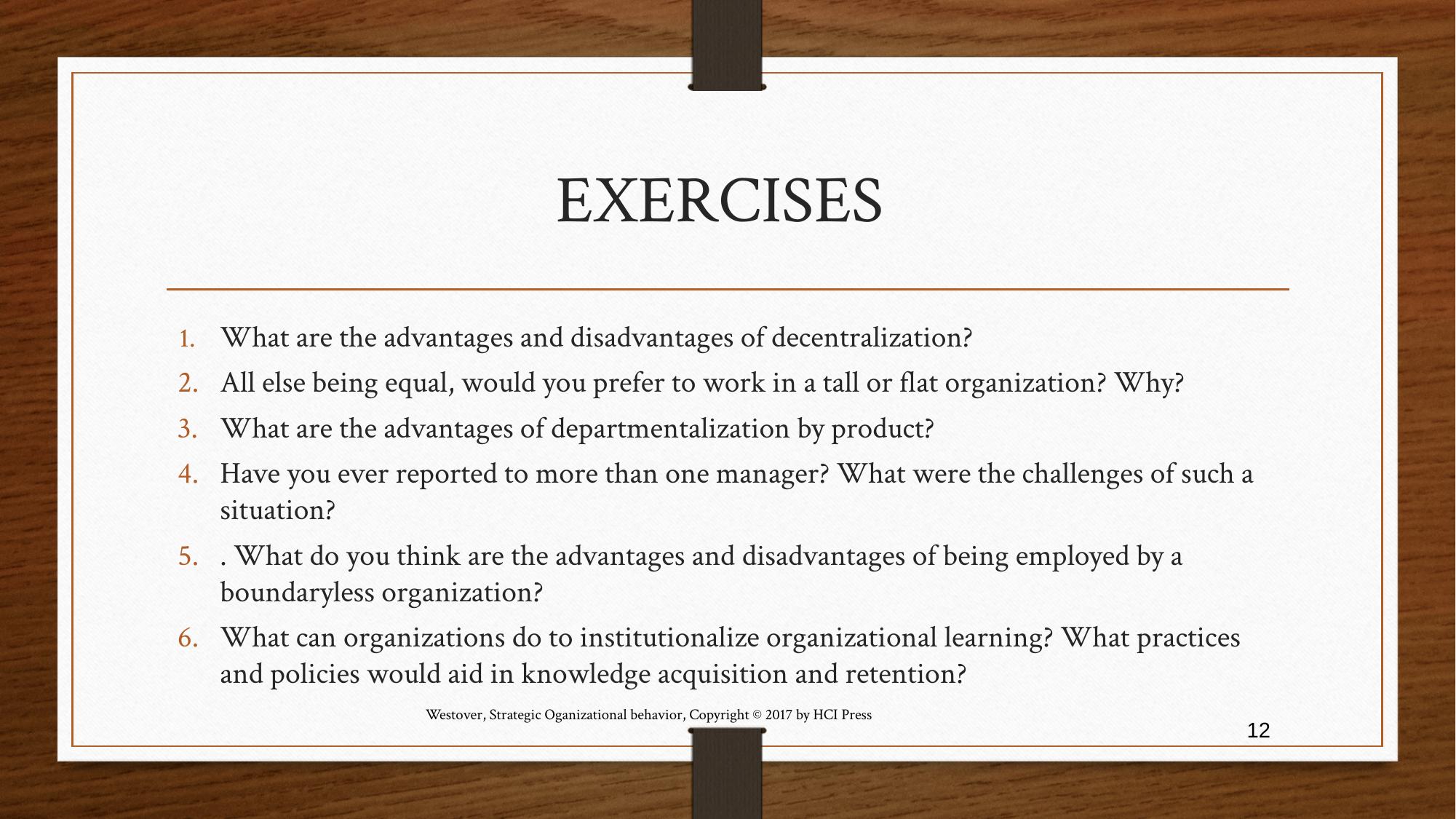

# EXERCISES
What are the advantages and disadvantages of decentralization?
All else being equal, would you prefer to work in a tall or flat organization? Why?
What are the advantages of departmentalization by product?
Have you ever reported to more than one manager? What were the challenges of such a situation?
. What do you think are the advantages and disadvantages of being employed by a boundaryless organization?
What can organizations do to institutionalize organizational learning? What practices and policies would aid in knowledge acquisition and retention?
Westover, Strategic Oganizational behavior, Copyright © 2017 by HCI Press
12